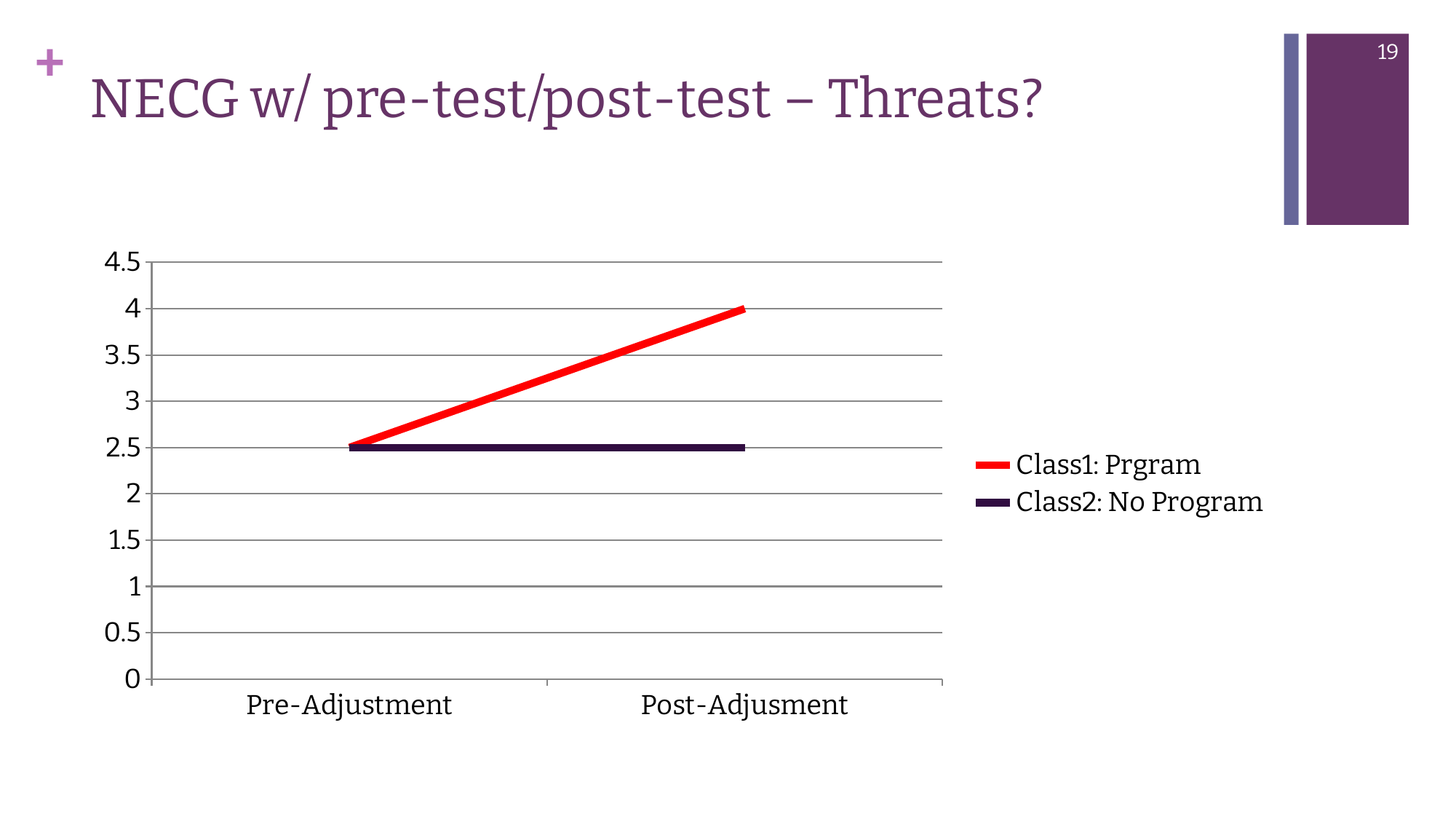

19
# NECG w/ pre-test/post-test – Threats?

### Chart

| Category | Class1: Prgram | Class2: No Program |
|---|---|---|
| Pre-Adjustment | 2.5 | 2.5 |
| Post-Adjusment | 4.0 | 2.5 |